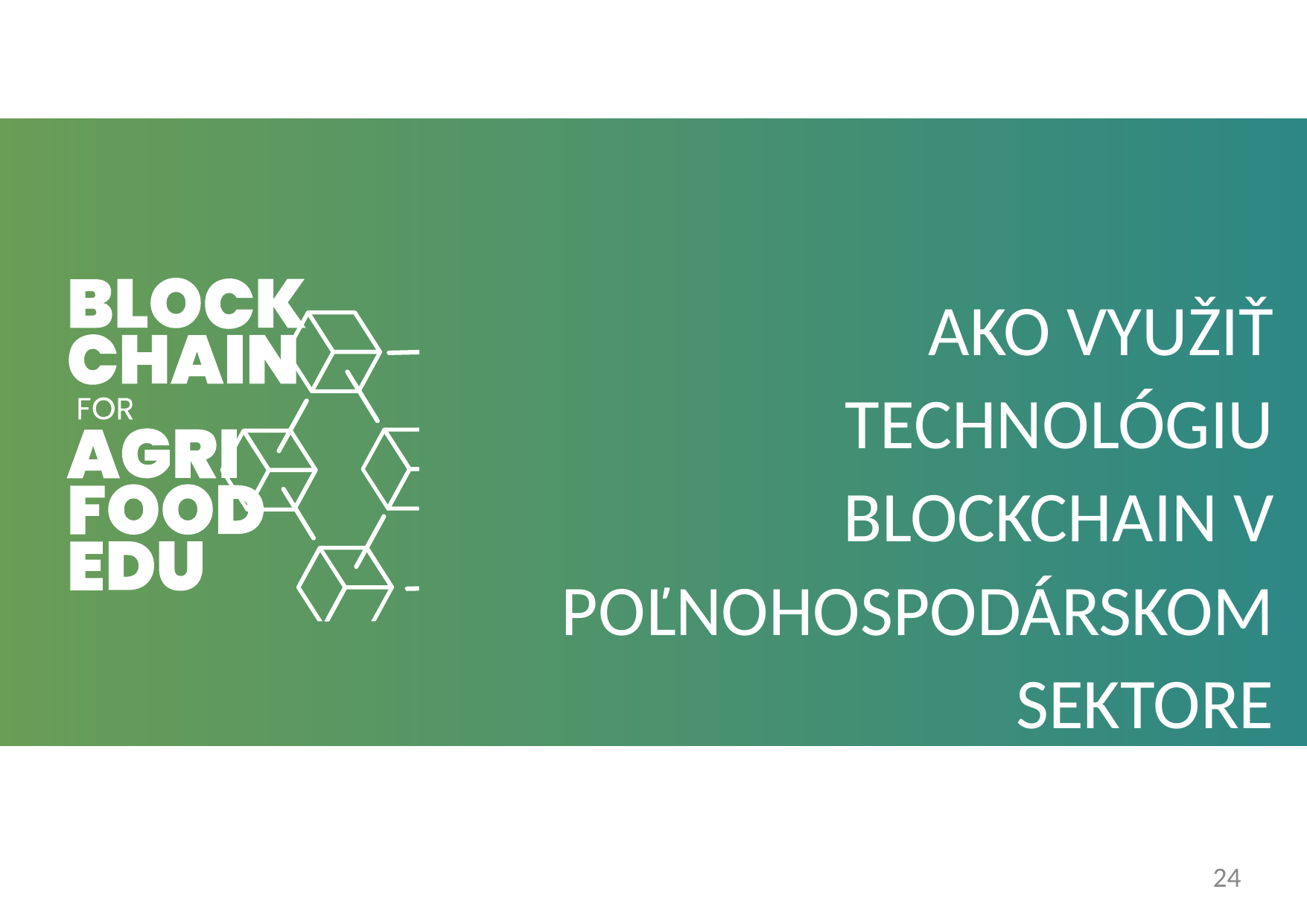

AKO VYUŽIŤ TECHNOLÓGIU BLOCKCHAIN V POĽNOHOSPODÁRSKOM SEKTORE

24